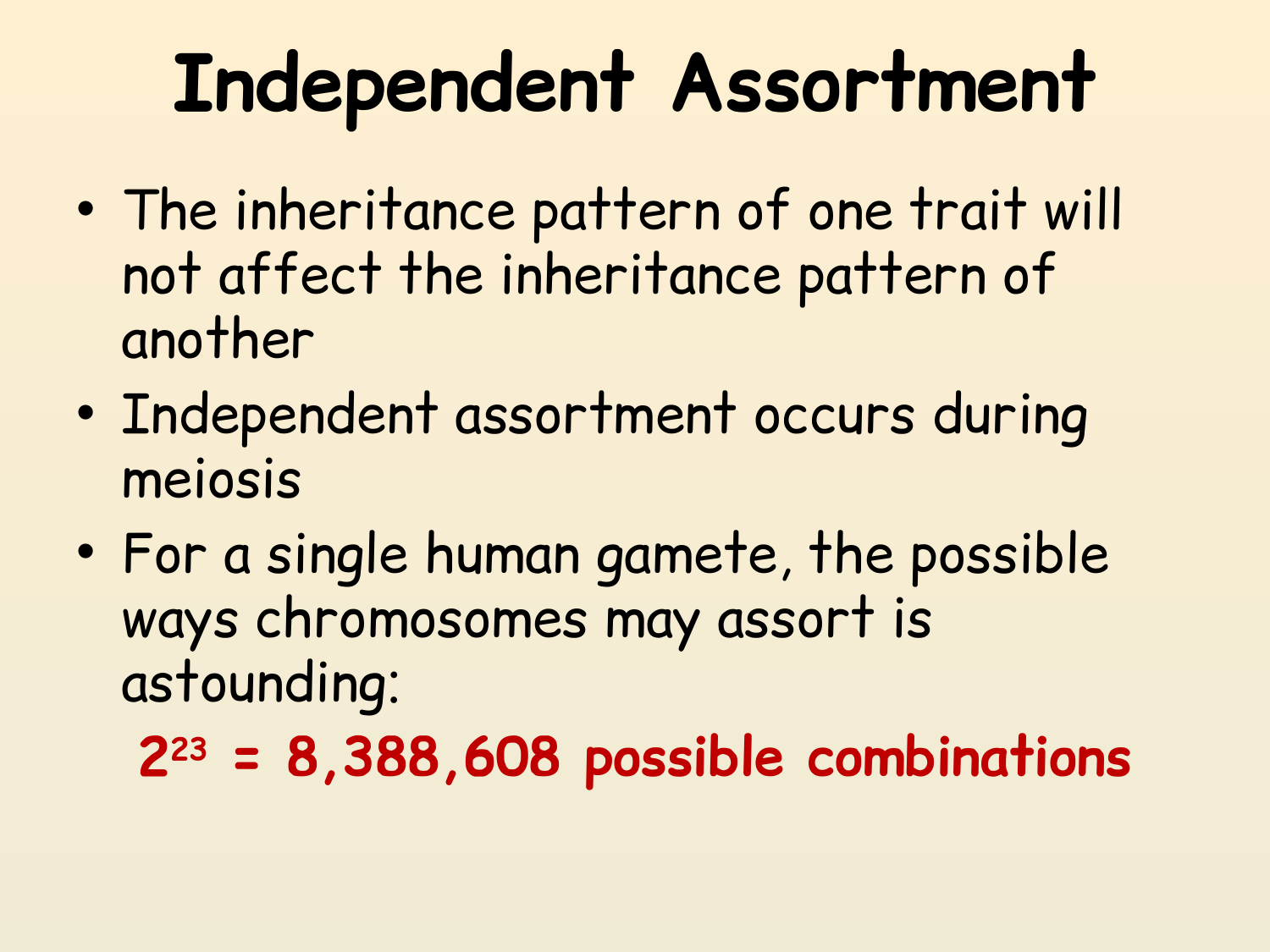

# Independent Assortment
The inheritance pattern of one trait will not affect the inheritance pattern of another
Independent assortment occurs during meiosis
For a single human gamete, the possible ways chromosomes may assort is astounding:
223 = 8,388,608 possible combinations